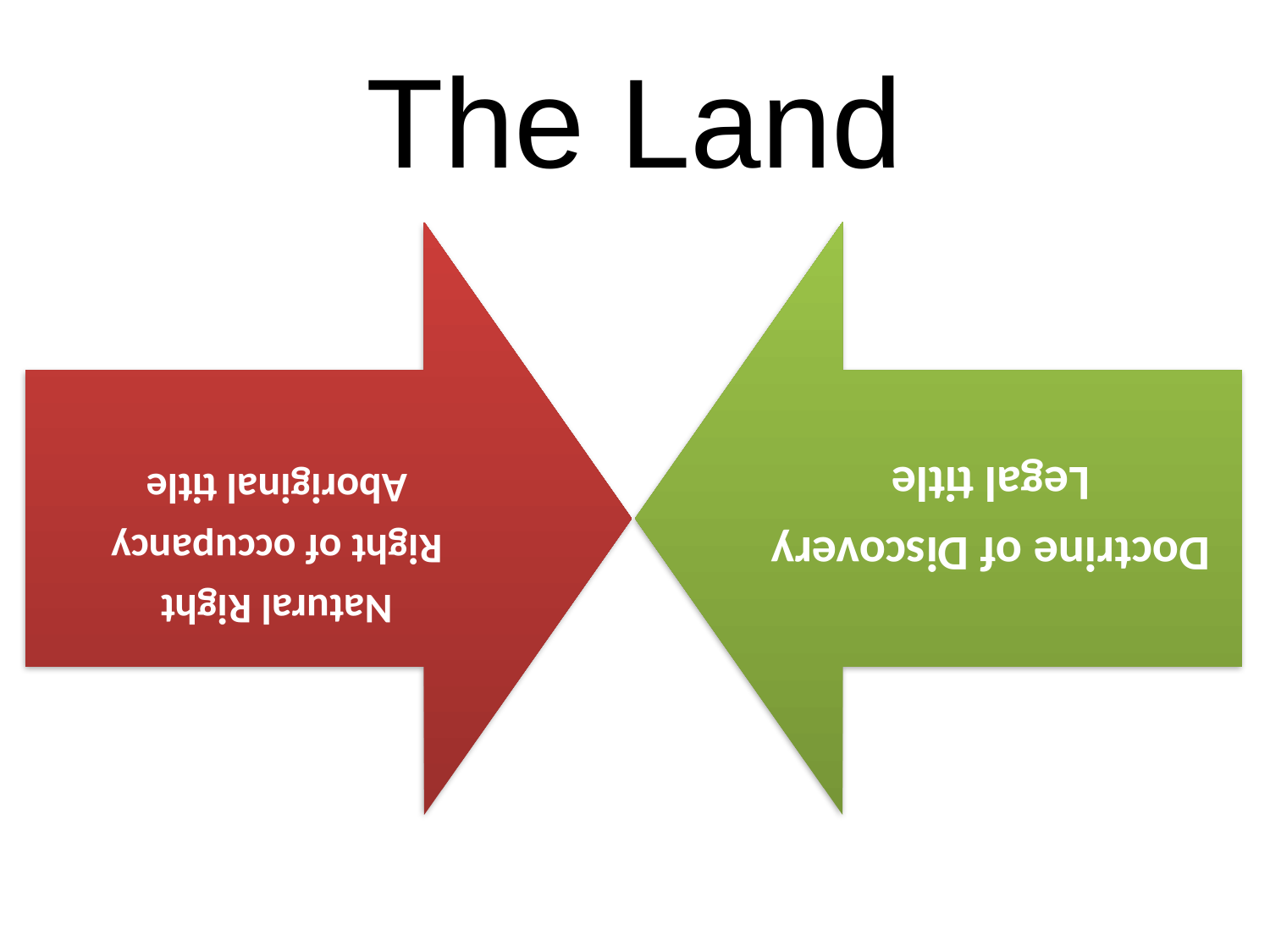

# The Land
Natural Right
Right of occupancy
Aboriginal title

Doctrine of Discovery
Legal title